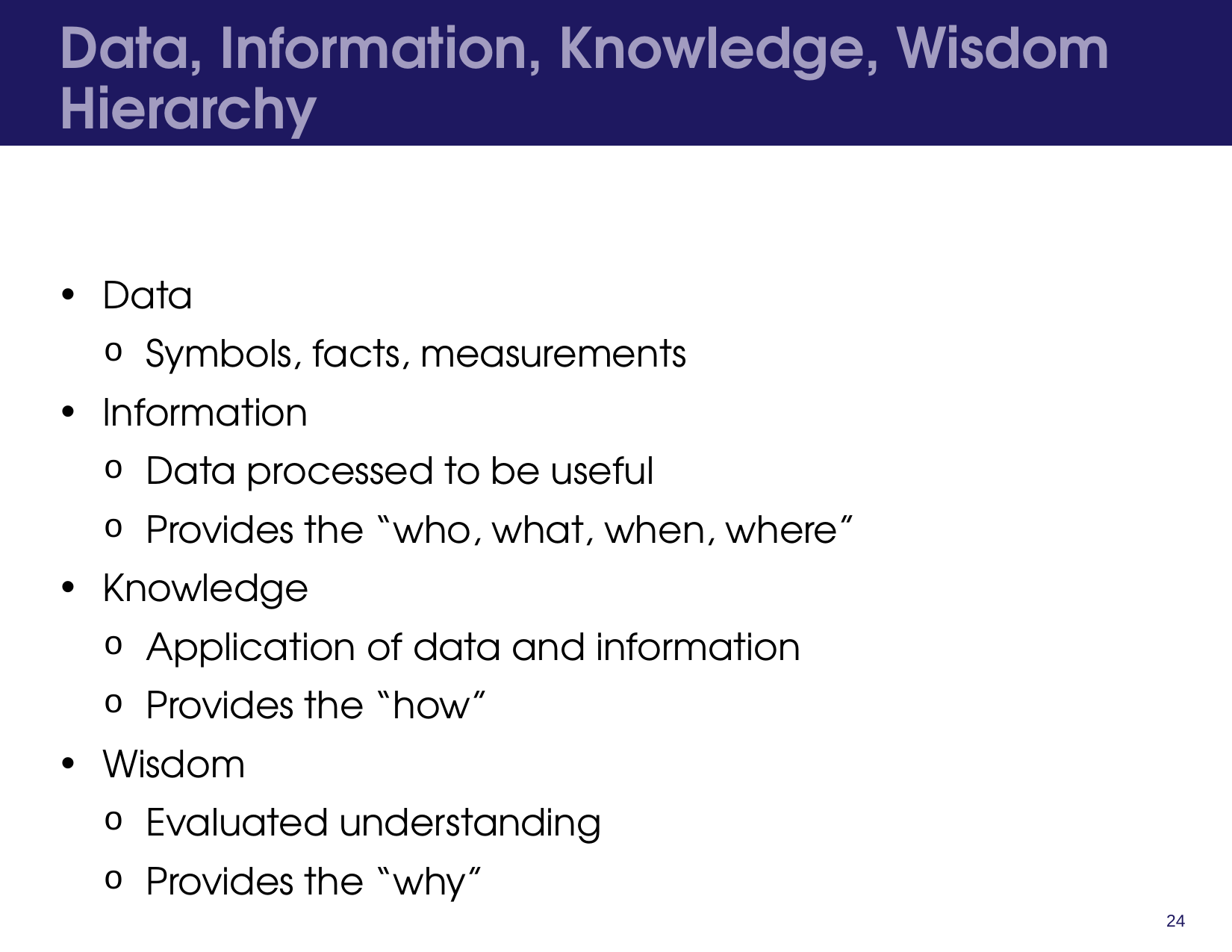

# Data, Information, Knowledge, Wisdom Hierarchy
Data
Symbols, facts, measurements
Information
Data processed to be useful
Provides the “who, what, when, where”
Knowledge
Application of data and information
Provides the “how”
Wisdom
Evaluated understanding
Provides the “why”
24